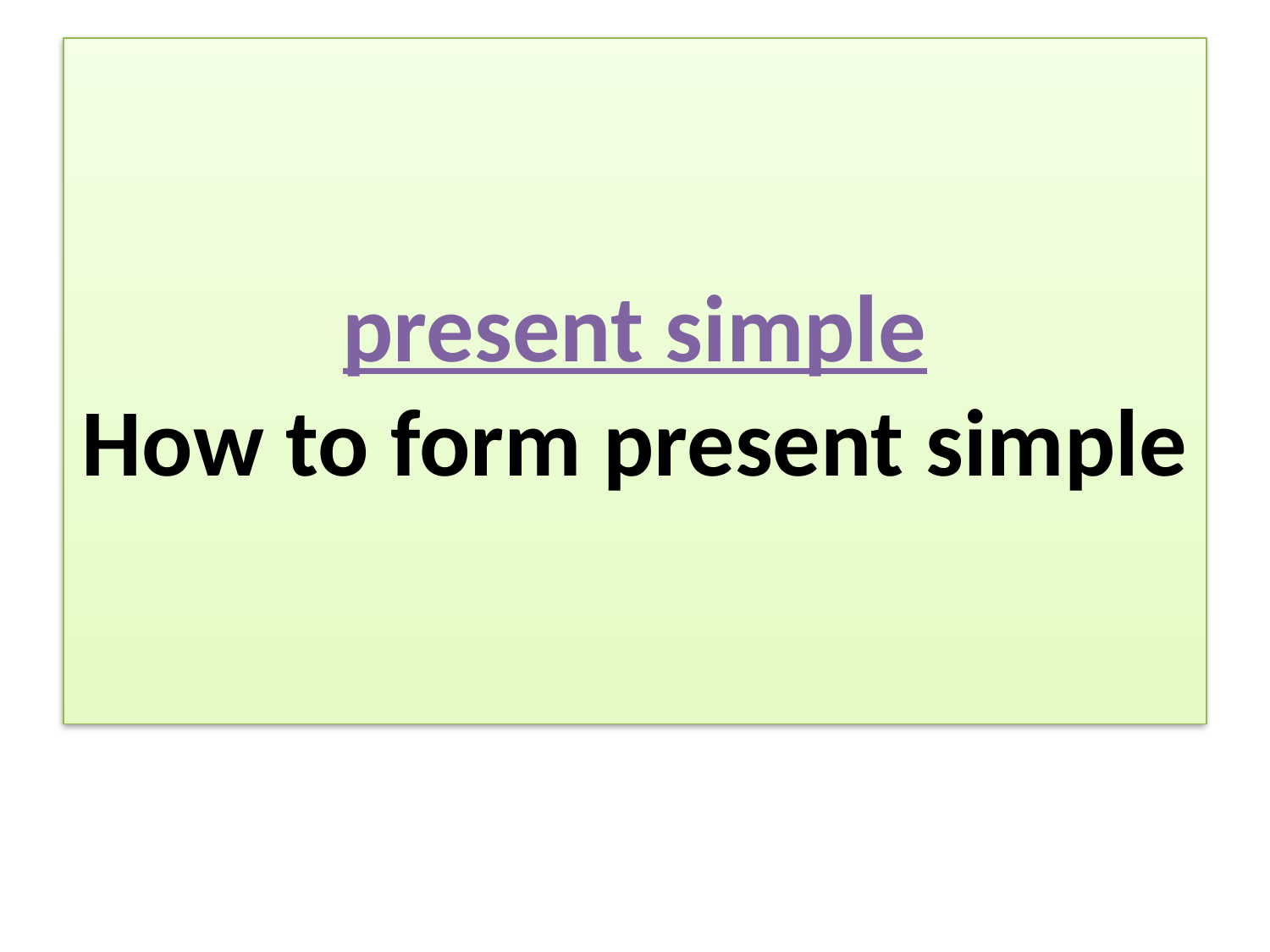

# present simple How to form present simple